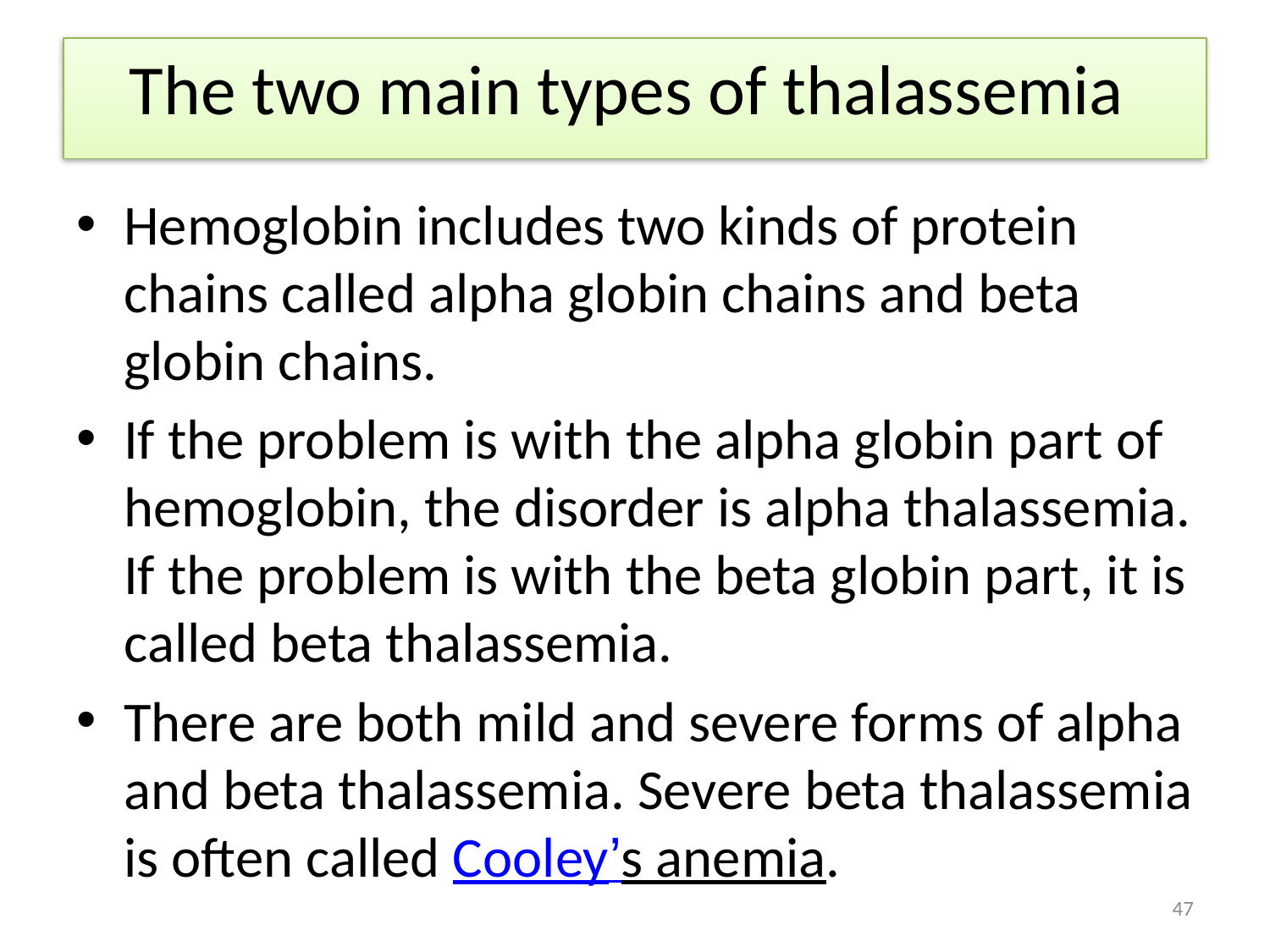

The two main types of thalassemia
Hemoglobin includes two kinds of protein chains called alpha globin chains and beta globin chains.
If the problem is with the alpha globin part of hemoglobin, the disorder is alpha thalassemia. If the problem is with the beta globin part, it is called beta thalassemia.
There are both mild and severe forms of alpha and beta thalassemia. Severe beta thalassemia is often called Cooley’s anemia.
47